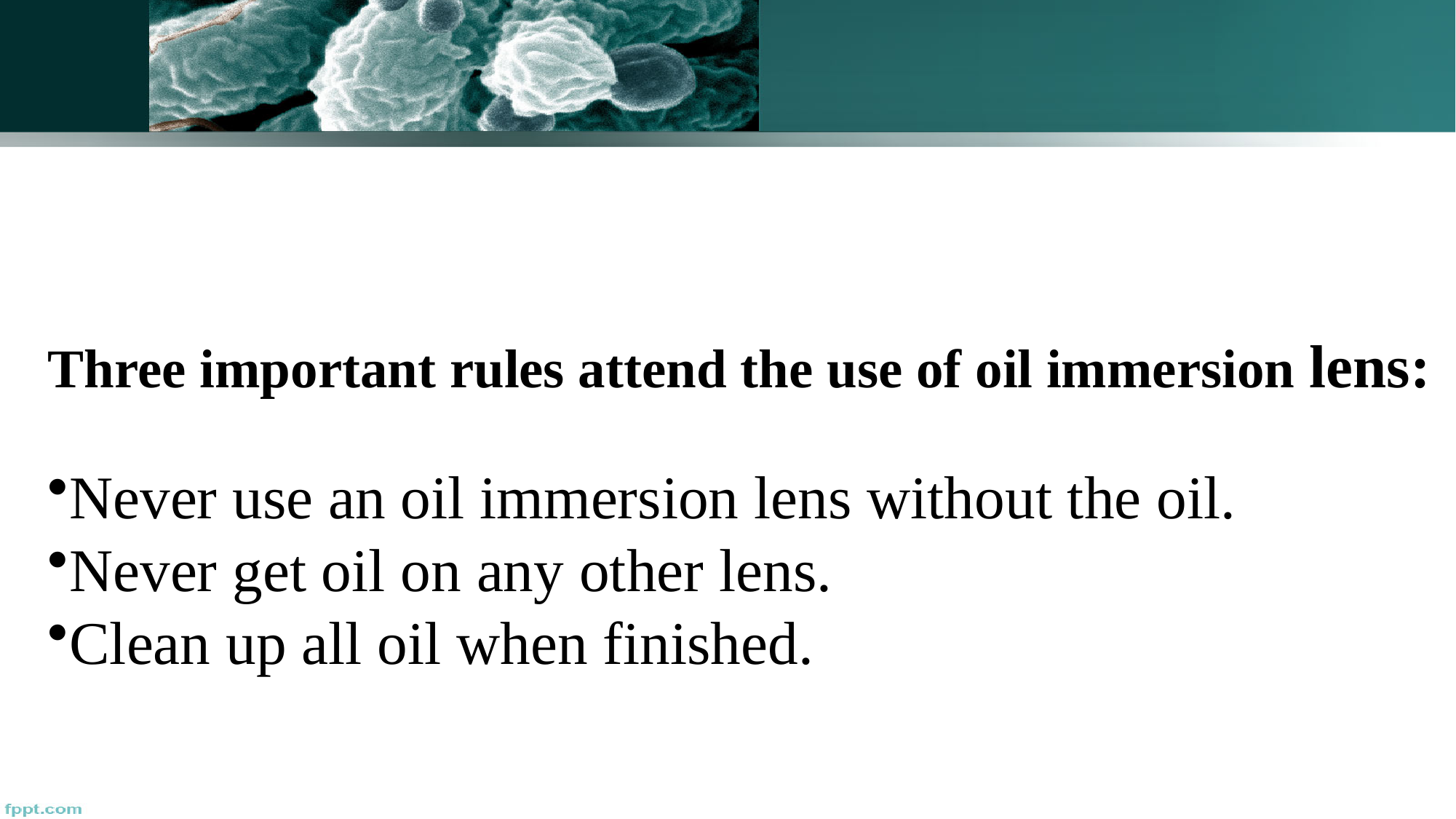

Three important rules attend the use of oil immersion lens:

Never use an oil immersion lens without the oil.
Never get oil on any other lens.
Clean up all oil when finished.